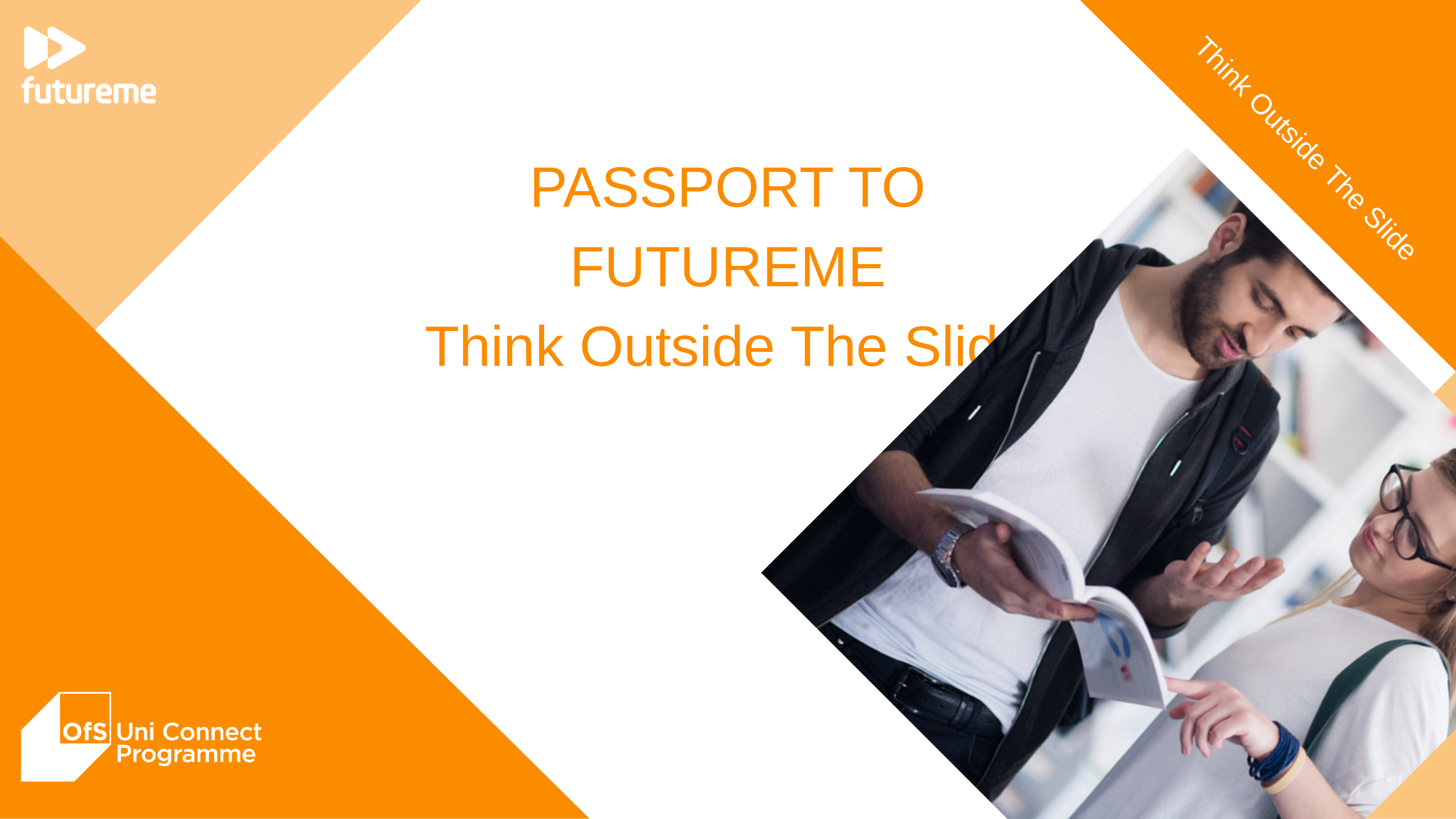

Think Outside The Slide
PASSPORT TO FUTUREME
Think Outside The Slide